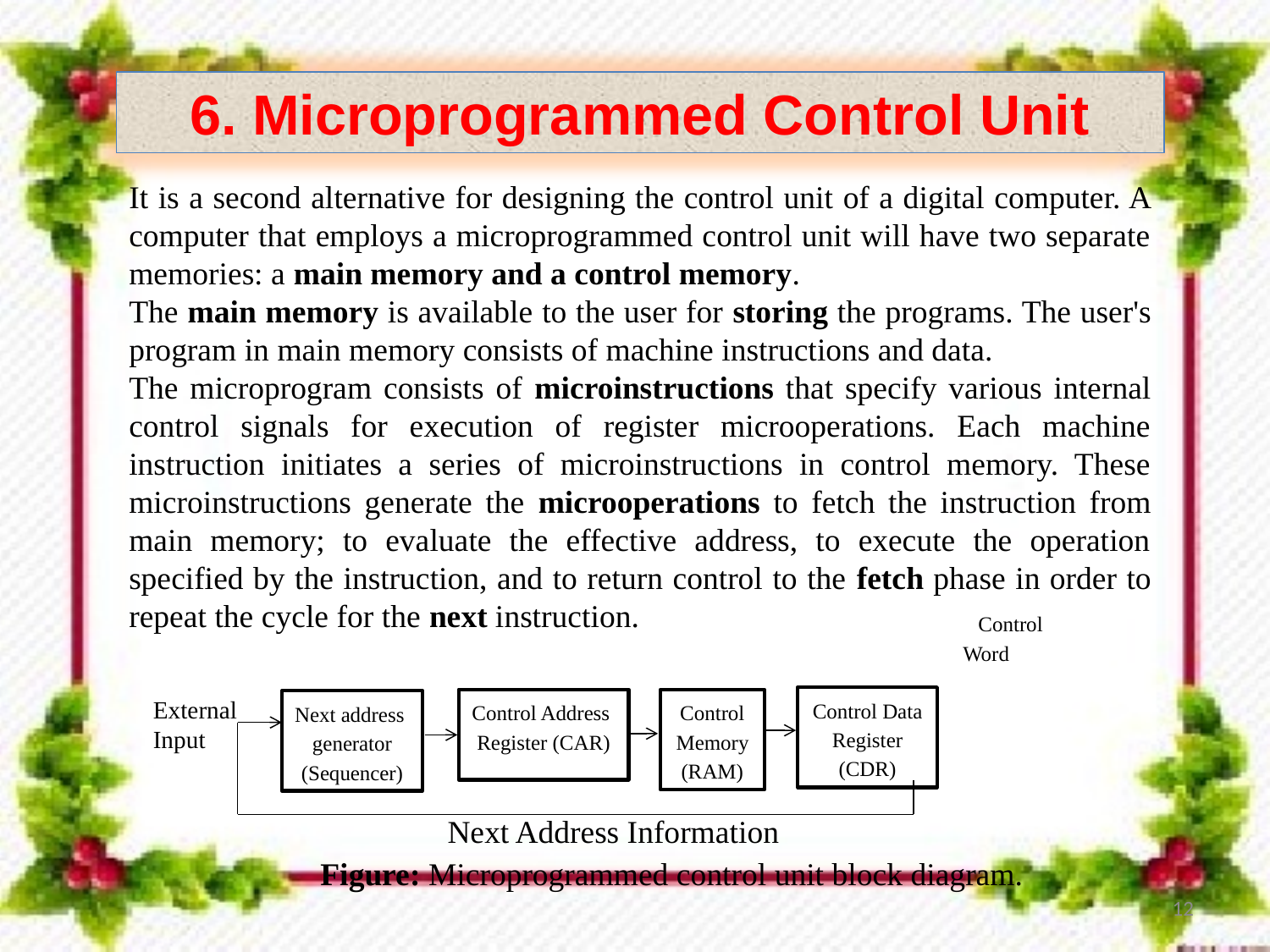

6. Microprogrammed Control Unit

It is a second alternative for designing the control unit of a digital computer. A computer that employs a microprogrammed control unit will have two separate memories: a main memory and a control memory.
The main memory is available to the user for storing the programs. The user's program in main memory consists of machine instructions and data.
The microprogram consists of microinstructions that specify various internal control signals for execution of register microoperations. Each machine instruction initiates a series of microinstructions in control memory. These microinstructions generate the microoperations to fetch the instruction from main memory; to evaluate the effective address, to execute the operation specified by the instruction, and to return control to the fetch phase in order to repeat the cycle for the next instruction.
Control Data Register (CDR)
External
Input
Control Address
Register (CAR)
Control Memory
(RAM)
Next address
generator
(Sequencer)
Control
Word
Next Address Information
Figure: Microprogrammed control unit block diagram.

12